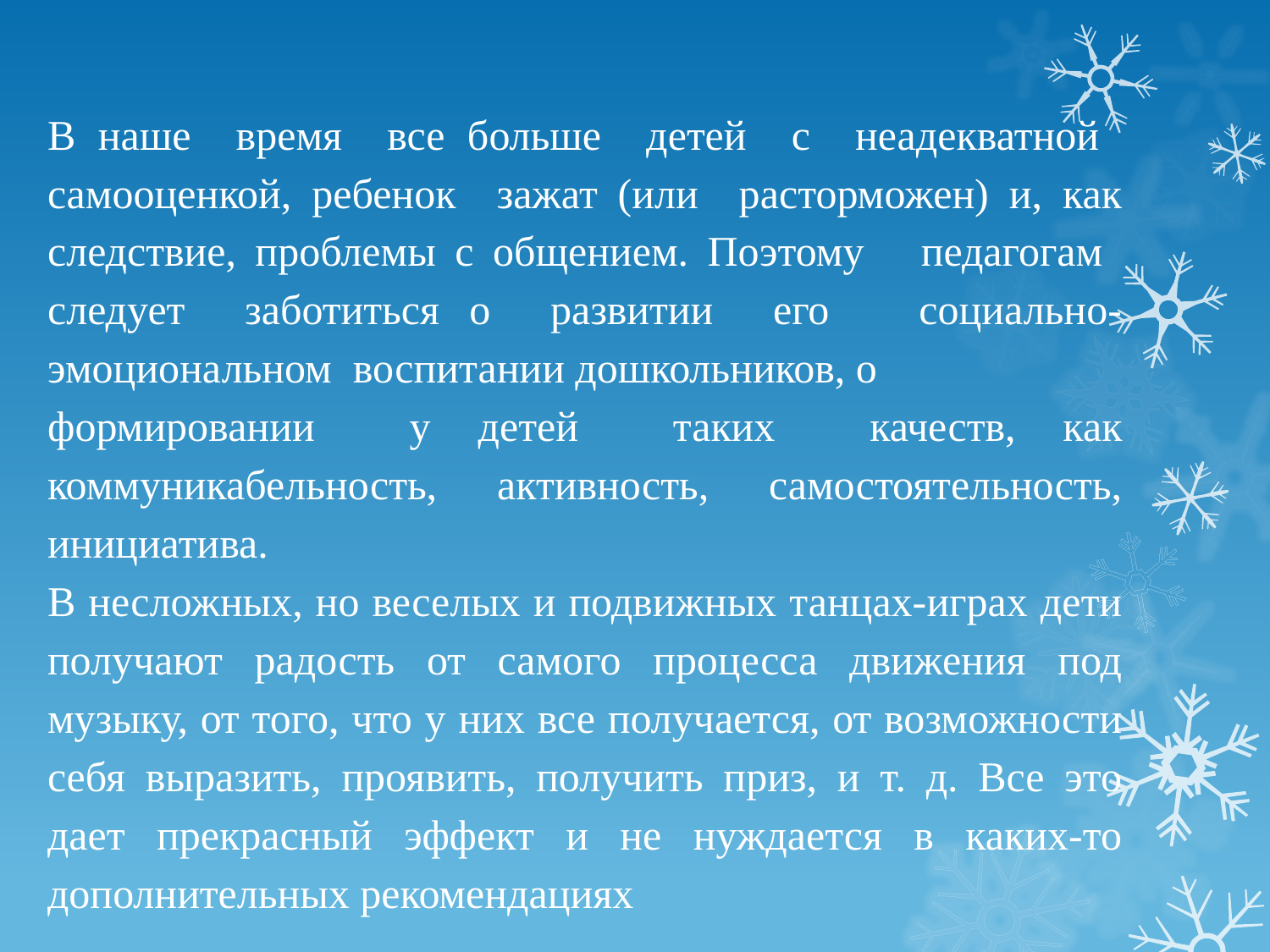

В наше  время  все больше  детей  с  неадекватной  самооценкой, ребенок  зажат (или  расторможен) и, как следствие, проблемы с общением. Поэтому   педагогам  следует  заботиться о  развитии  его   социально- эмоциональном  воспитании дошкольников, о
формировании  у детей  таких  качеств, как коммуникабельность, активность, самостоятельность, инициатива.
В несложных, но веселых и подвижных танцах-играх дети получают радость от самого процесса движения под музыку, от того, что у них все получается, от возможности себя выразить, проявить, получить приз, и т. д. Все это дает прекрасный эффект и не нуждается в каких-то дополнительных рекомендациях